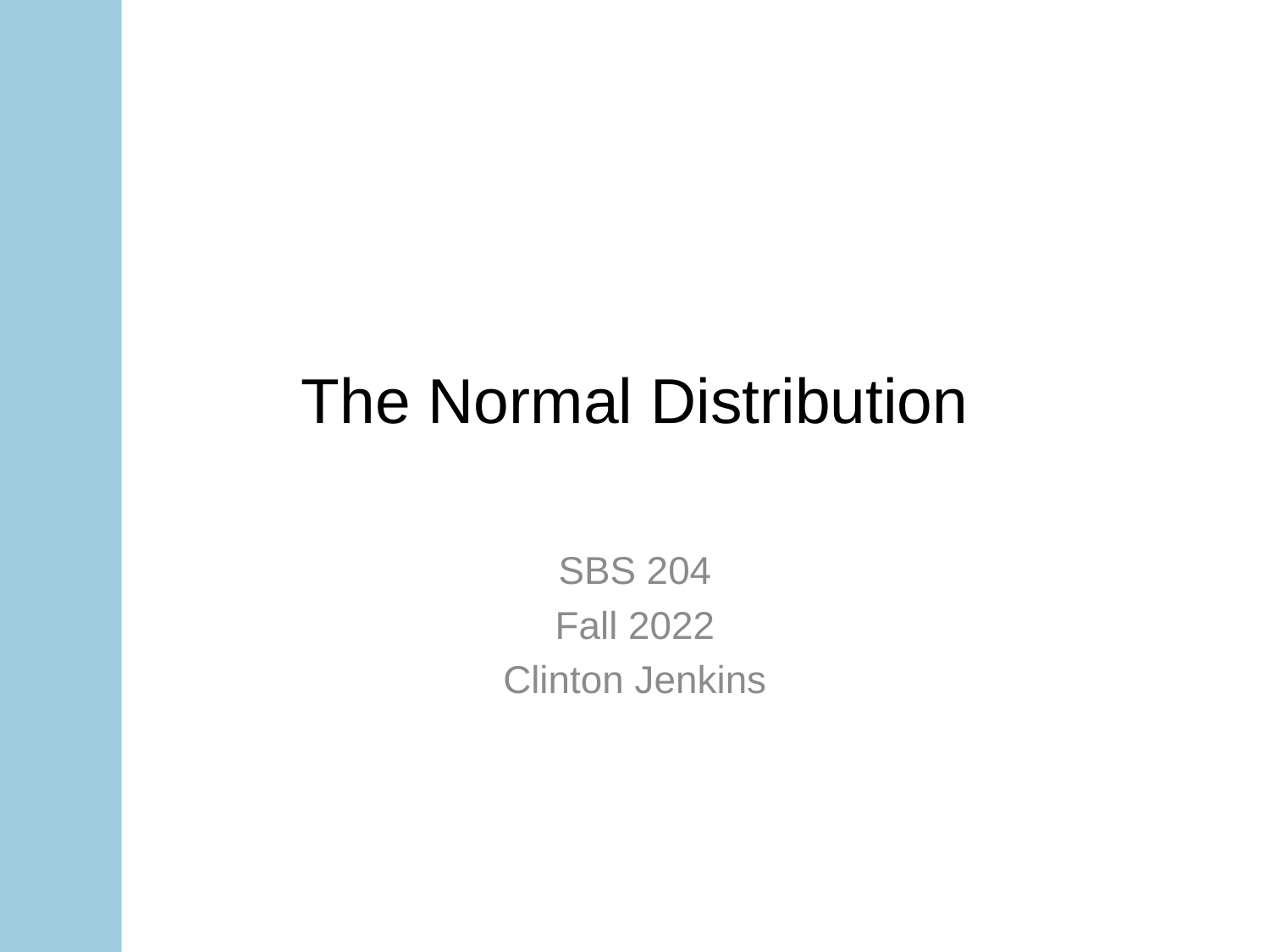

# The Normal Distribution
SBS 204
Fall 2022
Clinton Jenkins